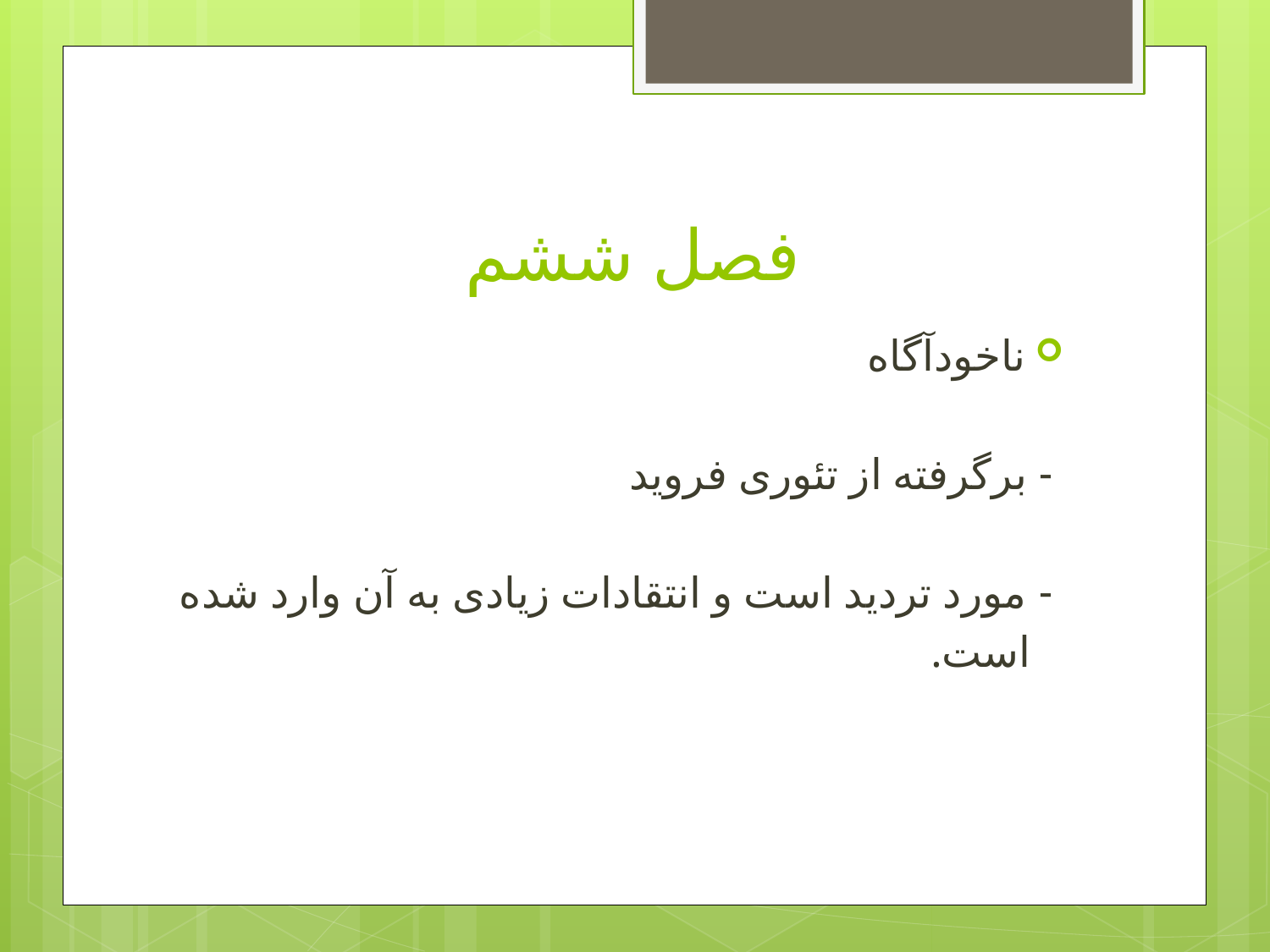

# فصل ششم
ناخودآگاه

 - برگرفته از تئوری فروید

 - مورد تردید است و انتقادات زیادی به آن وارد شده
   است.